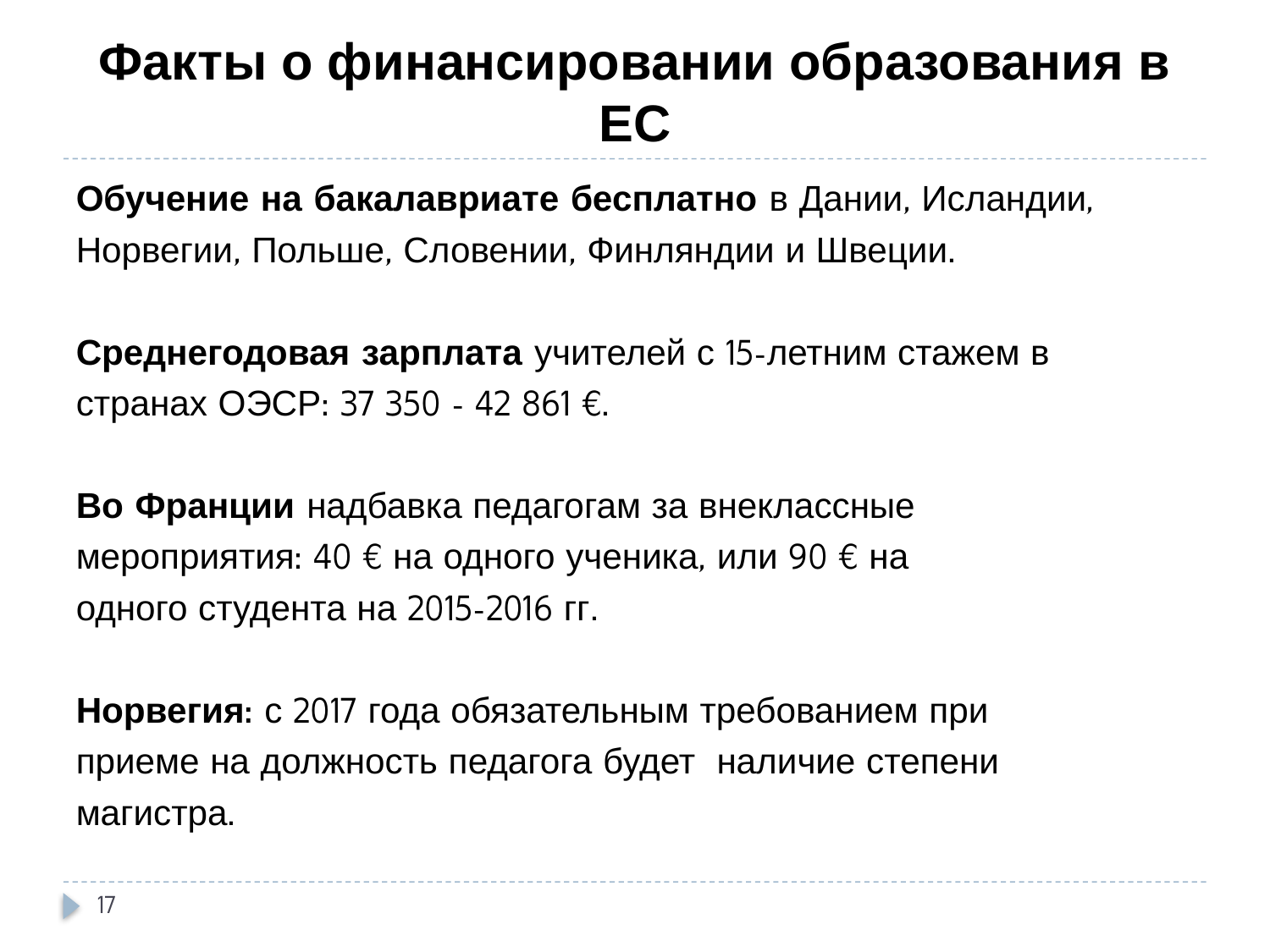

# Факты о финансировании образования в ЕС
Обучение на бакалавриате бесплатно в Дании, Исландии,
Норвегии, Польше, Словении, Финляндии и Швеции.

Среднегодовая зарплата учителей с 15-летним стажем в
странах ОЭСР: 37 350 - 42 861 €.

Во Франции надбавка педагогам за внеклассные
мероприятия: 40 € на одного ученика, или 90 € на
одного студента на 2015-2016 гг.

Норвегия: с 2017 года обязательным требованием при
приеме на должность педагога будет  наличие степени
магистра.

17